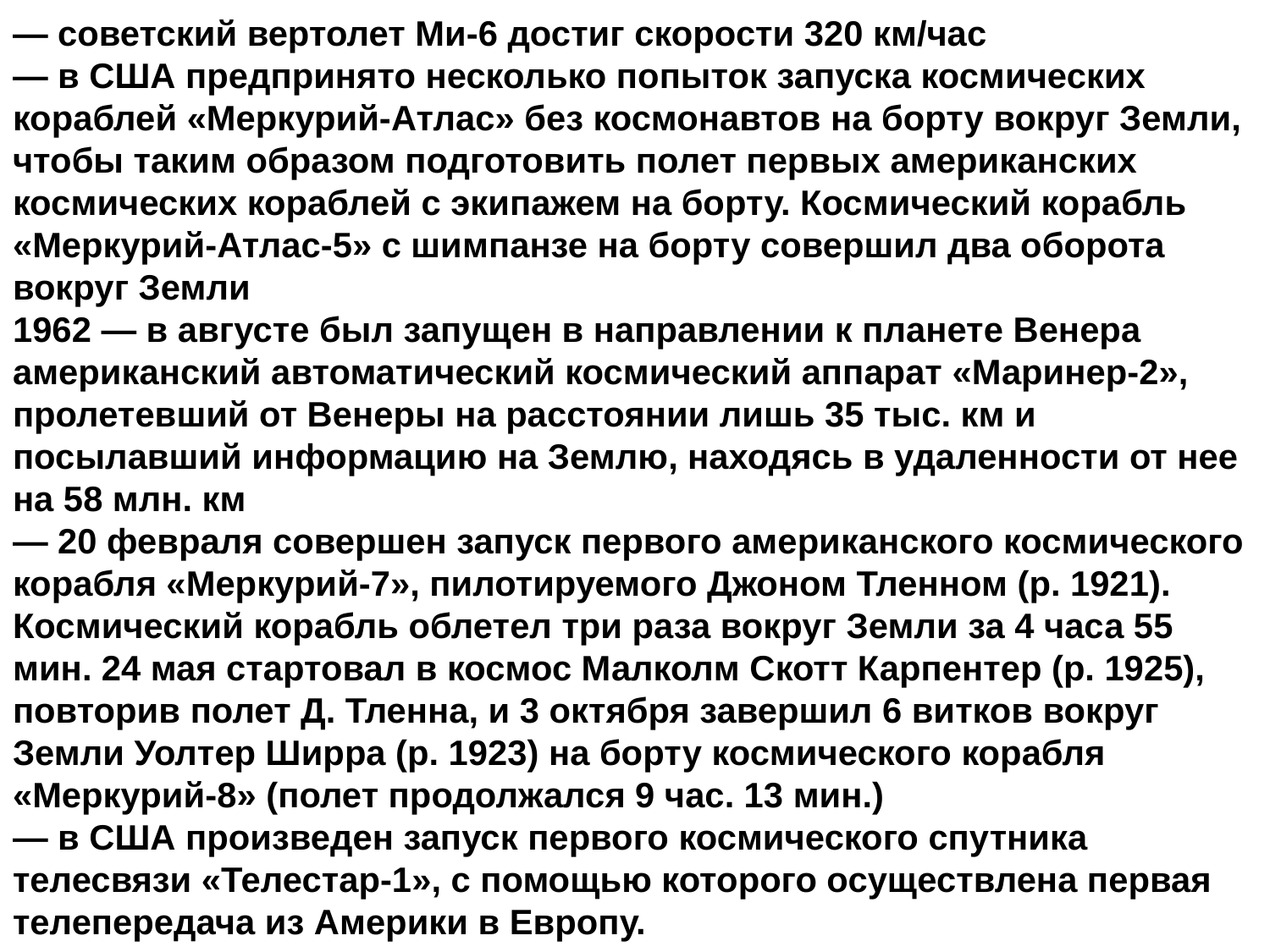

— советский вертолет Ми-6 достиг скорости 320 км/час
— в США предпринято несколько попыток запуска космических кораблей «Меркурий-Атлас» без космонавтов на борту вокруг Земли, чтобы таким образом подготовить полет первых американских космических кораблей с экипажем на борту. Космический корабль «Меркурий-Атлас-5» с шимпанзе на борту совершил два оборота вокруг Земли
1962 — в августе был запущен в направлении к планете Венера американский автоматический космический аппарат «Маринер-2», пролетевший от Венеры на расстоянии лишь 35 тыс. км и посылавший информацию на Землю, находясь в удаленности от нее на 58 млн. км
— 20 февраля совершен запуск первого американского космического корабля «Меркурий-7», пилотируемого Джоном Тленном (р. 1921). Космический корабль облетел три раза вокруг Земли за 4 часа 55 мин. 24 мая стартовал в космос Малколм Скотт Карпентер (р. 1925), повторив полет Д. Тленна, и 3 октября завершил 6 витков вокруг Земли Уолтер Ширра (р. 1923) на борту космического корабля «Меркурий-8» (полет продолжался 9 час. 13 мин.)
— в США произведен запуск первого космического спутника телесвязи «Телестар-1», с помощью которого осуществлена первая телепередача из Америки в Европу.